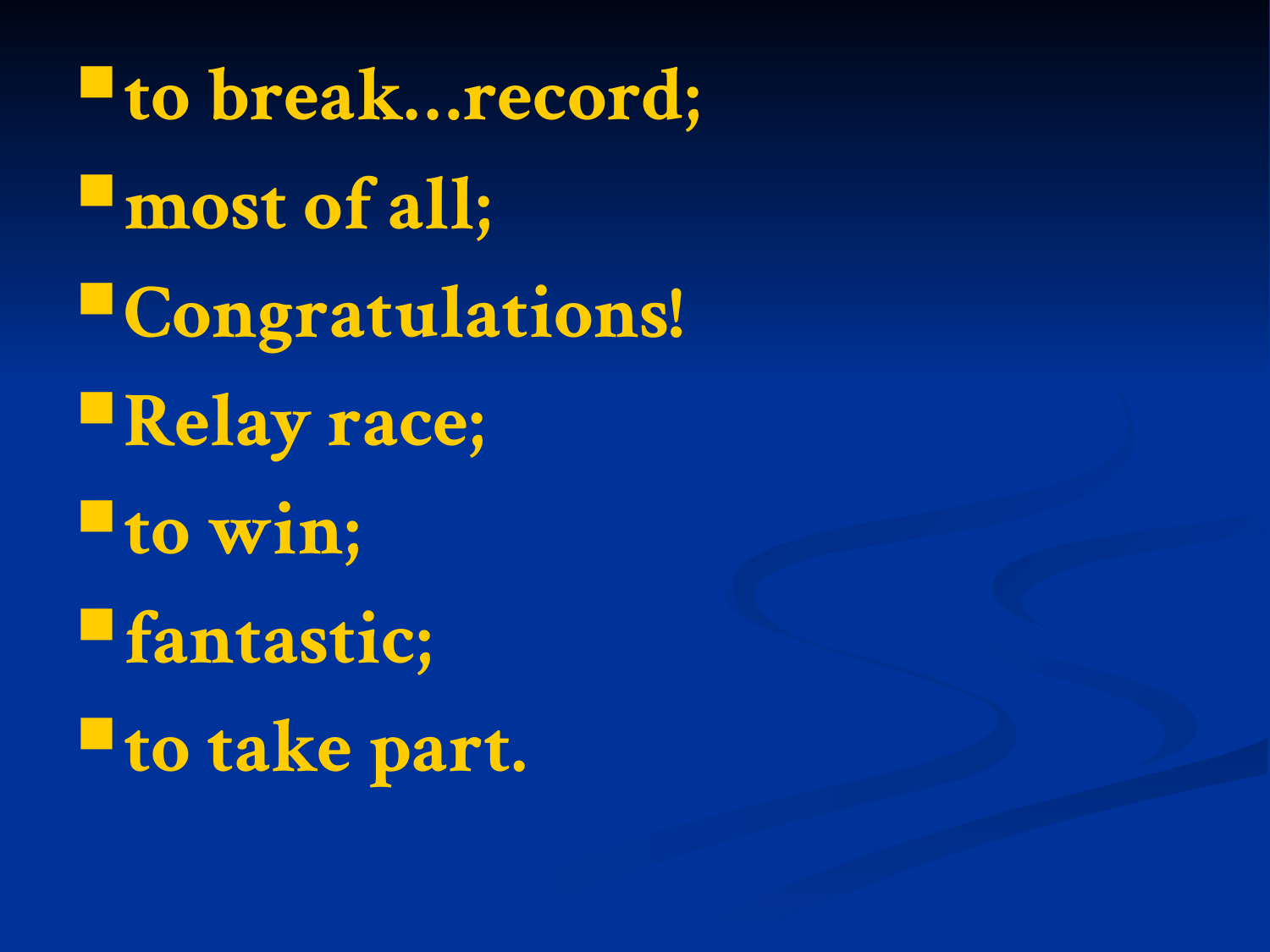

to break…record;
most of all;
Congratulations!
Relay race;
to win;
fantastic;
to take part.
#